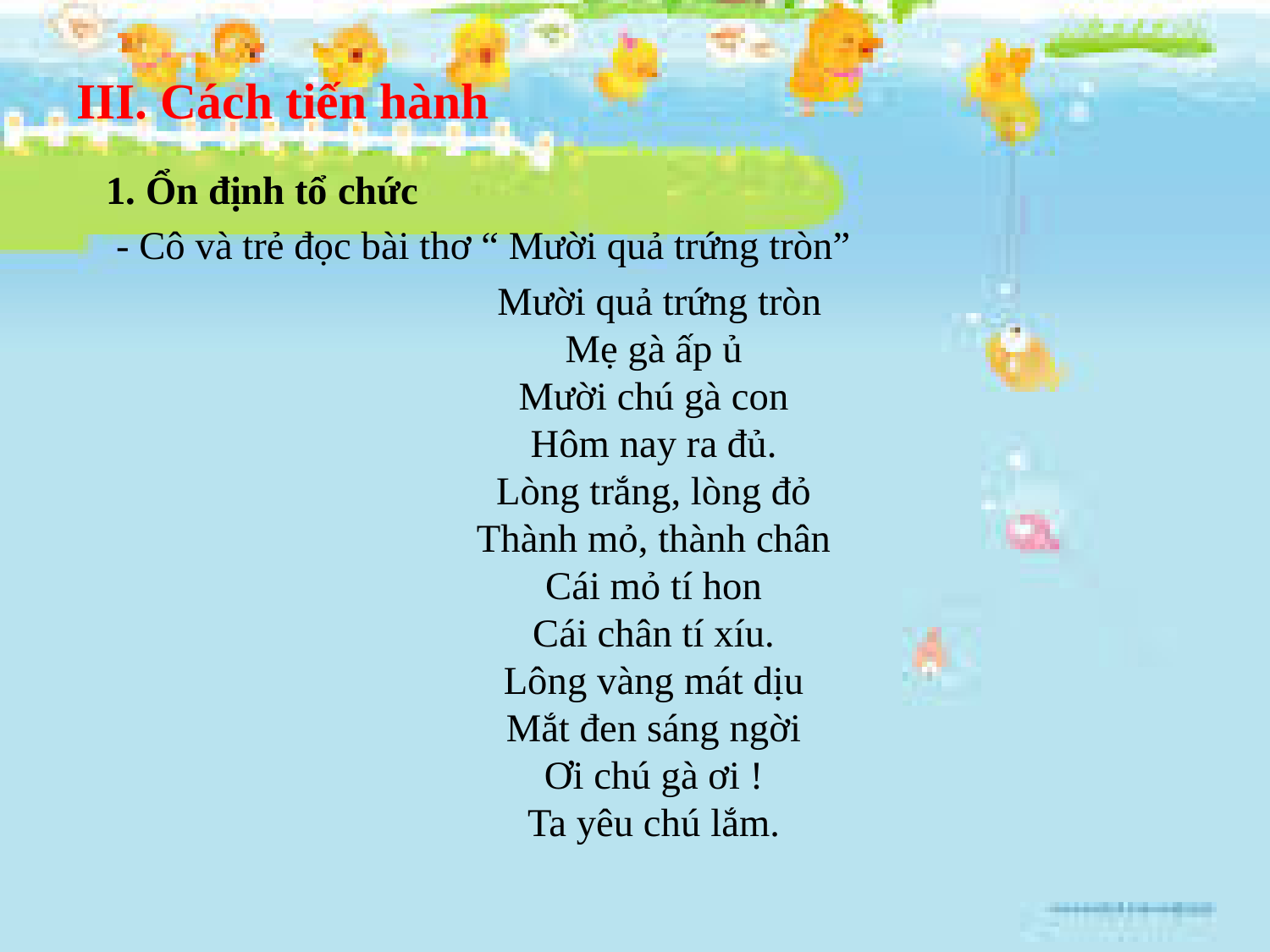

# III. Cách tiến hành
   1. Ổn định tổ chức
    - Cô và trẻ đọc bài thơ “ Mười quả trứng tròn”
     Mười quả trứng tròn
Mẹ gà ấp ủ
Mười chú gà con
Hôm nay ra đủ.
Lòng trắng, lòng đỏ
Thành mỏ, thành chân
Cái mỏ tí hon
Cái chân tí xíu.
Lông vàng mát dịu
Mắt đen sáng ngời
Ơi chú gà ơi !
Ta yêu chú lắm.